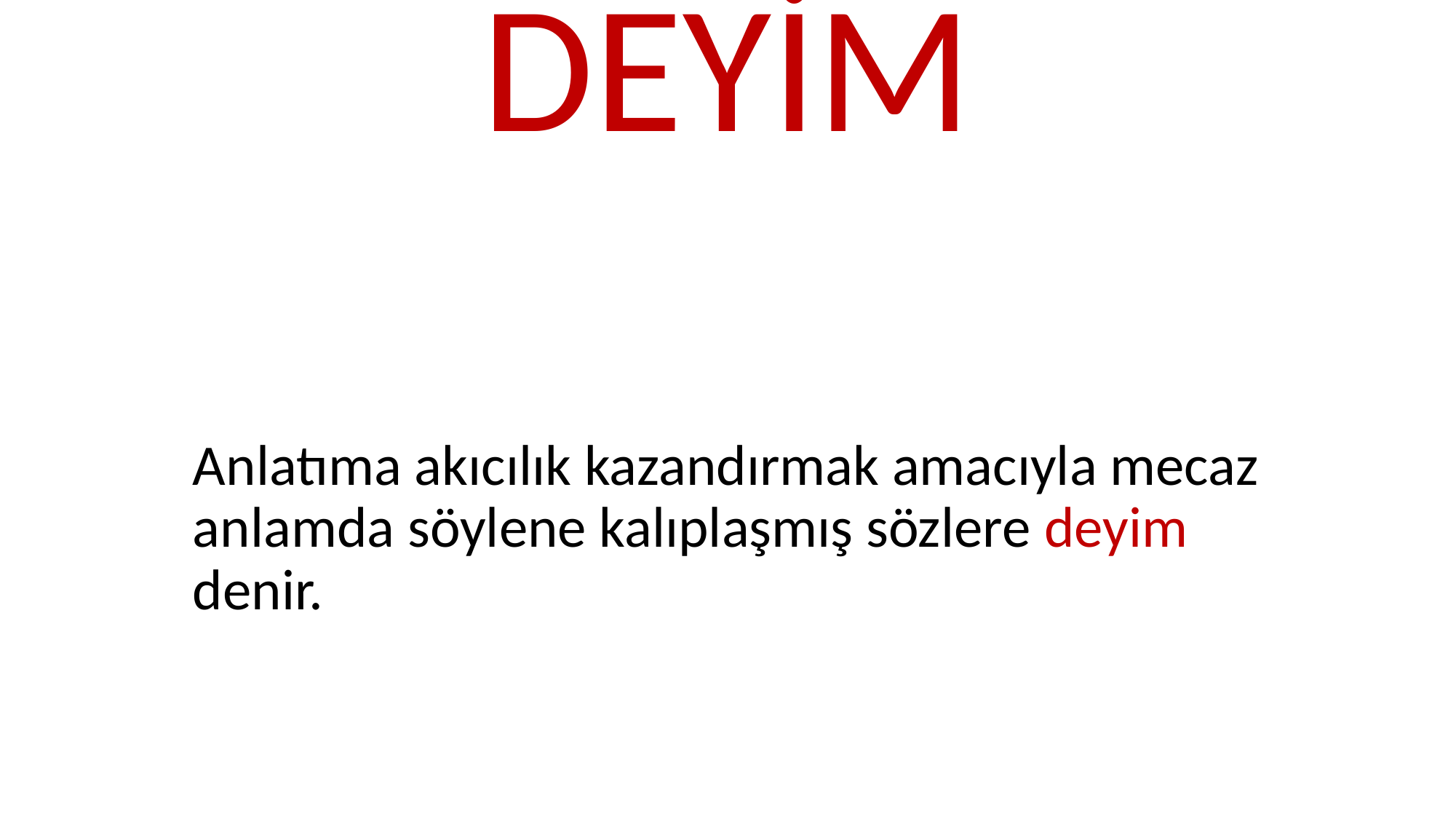

# DEYİM
Anlatıma akıcılık kazandırmak amacıyla mecaz anlamda söylene kalıplaşmış sözlere deyim denir.